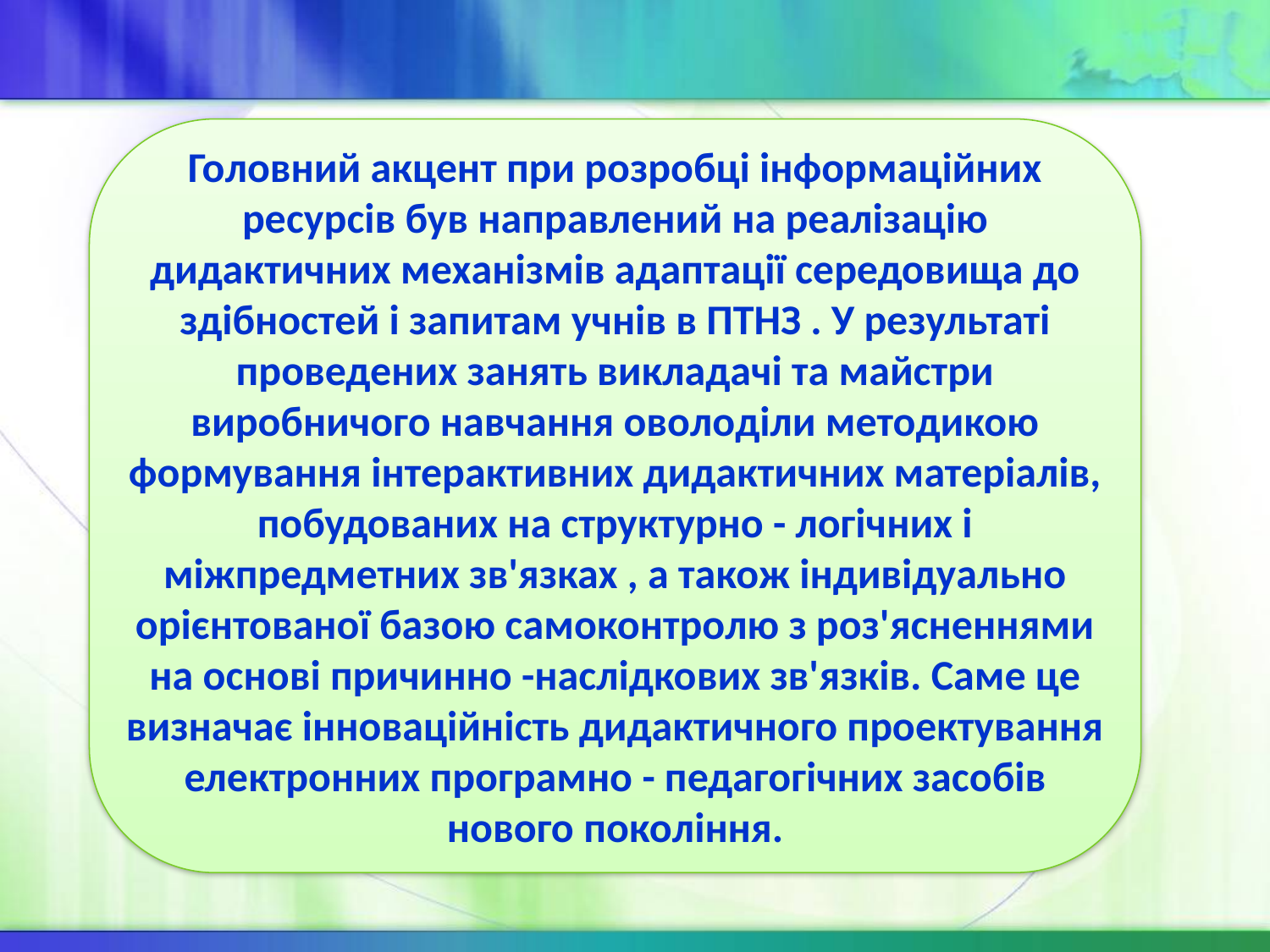

Головний акцент при розробці інформаційних ресурсів був направлений на реалізацію дидактичних механізмів адаптації середовища до здібностей і запитам учнів в ПТНЗ . У результаті проведених занять викладачі та майстри виробничого навчання оволоділи методикою формування інтерактивних дидактичних матеріалів, побудованих на структурно - логічних і міжпредметних зв'язках , а також індивідуально орієнтованої базою самоконтролю з роз'ясненнями на основі причинно -наслідкових зв'язків. Саме це визначає інноваційність дидактичного проектування електронних програмно - педагогічних засобів нового покоління.